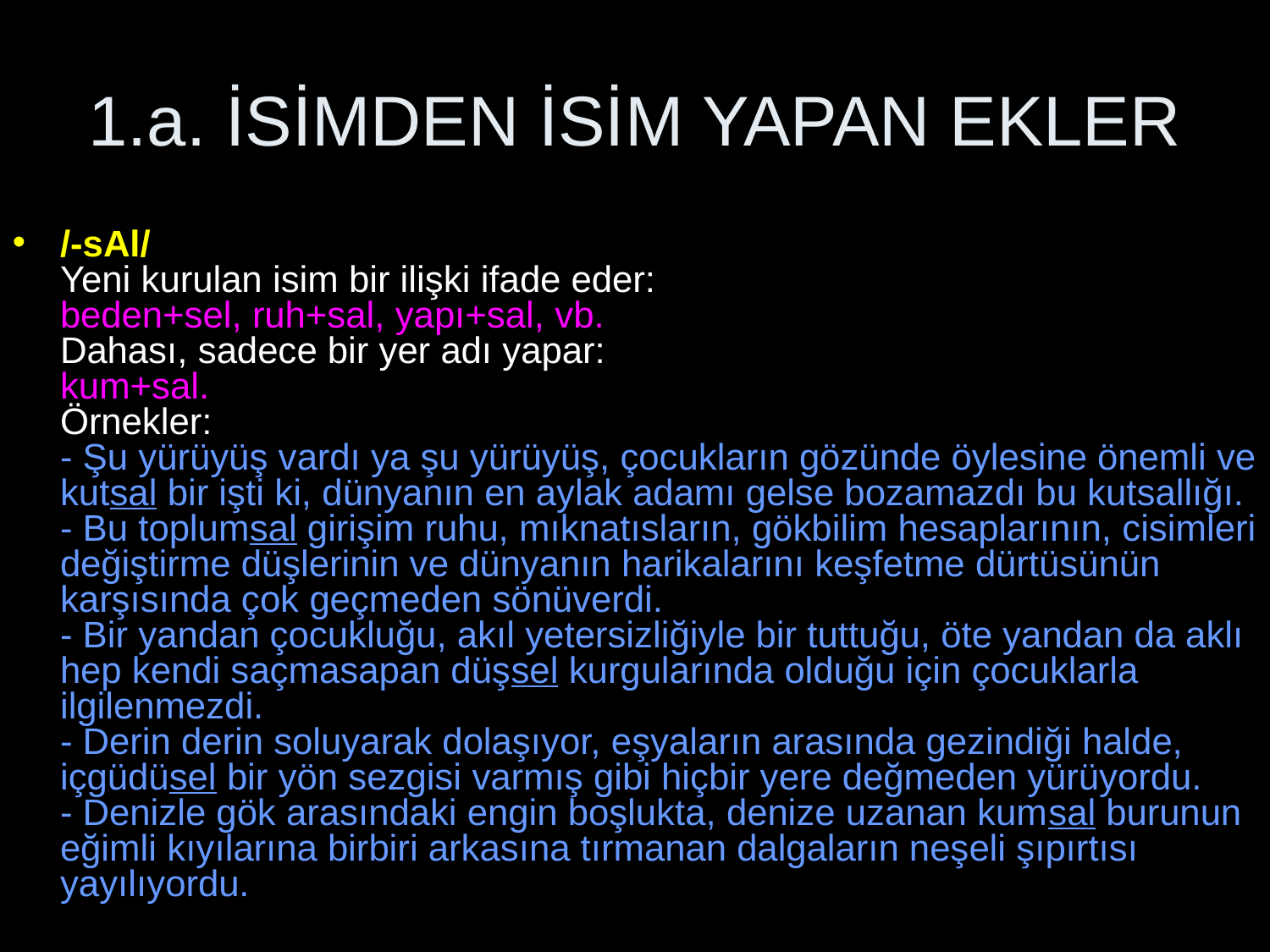

# 1.a. İSİMDEN İSİM YAPAN EKLER
/-sAl/
Yeni kurulan isim bir ilişki ifade eder:
beden+sel, ruh+sal, yapı+sal, vb.
Dahası, sadece bir yer adı yapar:
kum+sal.
Örnekler:
- Şu yürüyüş vardı ya şu yürüyüş, çocukların gözünde öylesine önemli ve kutsal bir işti ki, dünyanın en aylak adamı gelse bozamazdı bu kutsallığı.
- Bu toplumsal girişim ruhu, mıknatısların, gökbilim hesaplarının, cisimleri değiştirme düşlerinin ve dünyanın harikalarını keşfetme dürtüsünün karşısında çok geçmeden sönüverdi.
- Bir yandan çocukluğu, akıl yetersizliğiyle bir tuttuğu, öte yandan da aklı hep kendi saçmasapan düşsel kurgularında olduğu için çocuklarla ilgilenmezdi.
- Derin derin soluyarak dolaşıyor, eşyaların arasında gezindiği halde, içgüdüsel bir yön sezgisi varmış gibi hiçbir yere değmeden yürüyordu.
- Denizle gök arasındaki engin boşlukta, denize uzanan kumsal burunun eğimli kıyılarına birbiri arkasına tırmanan dalgaların neşeli şıpırtısı yayılıyordu.